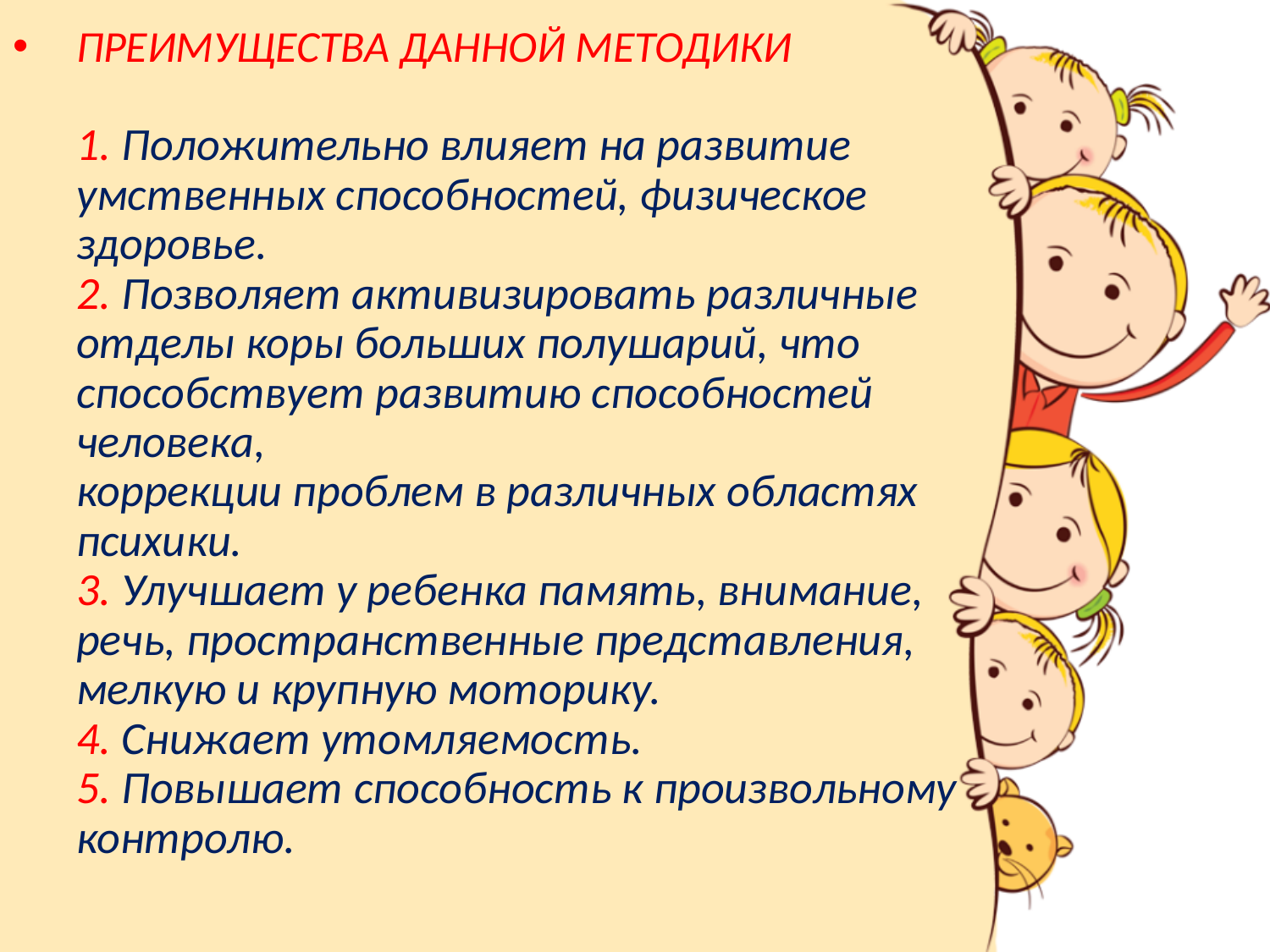

# ПРЕИМУЩЕСТВА ДАННОЙ МЕТОДИКИ 1. Положительно влияет на развитие умственных способностей, физическое здоровье. 2. Позволяет активизировать различные отделы коры больших полушарий, что способствует развитию способностей человека, коррекции проблем в различных областях психики. 3. Улучшает у ребенка память, внимание, речь, пространственные представления, мелкую и крупную моторику. 4. Снижает утомляемость. 5. Повышает способность к произвольному контролю.